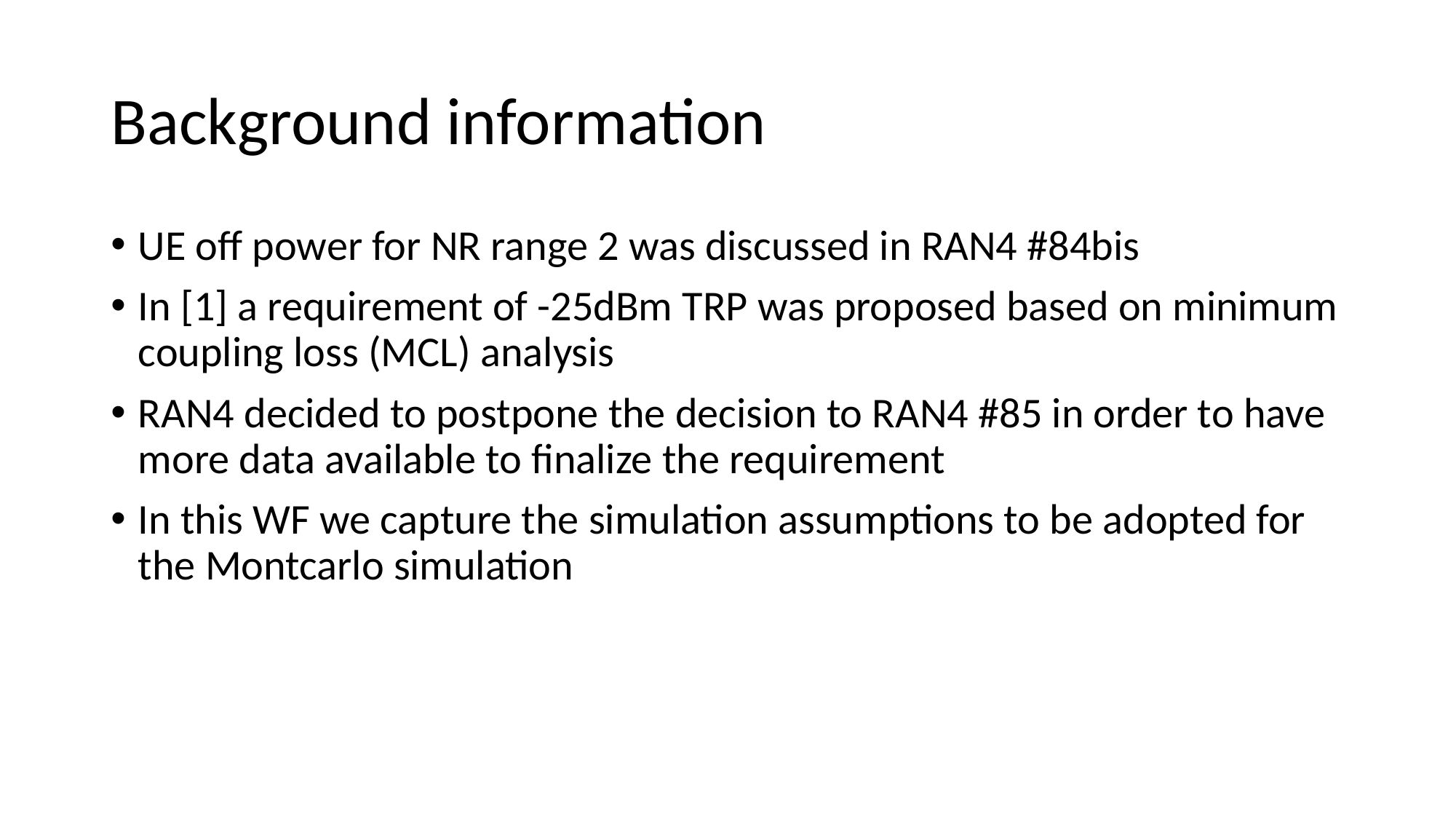

# Background information
UE off power for NR range 2 was discussed in RAN4 #84bis
In [1] a requirement of -25dBm TRP was proposed based on minimum coupling loss (MCL) analysis
RAN4 decided to postpone the decision to RAN4 #85 in order to have more data available to finalize the requirement
In this WF we capture the simulation assumptions to be adopted for the Montcarlo simulation